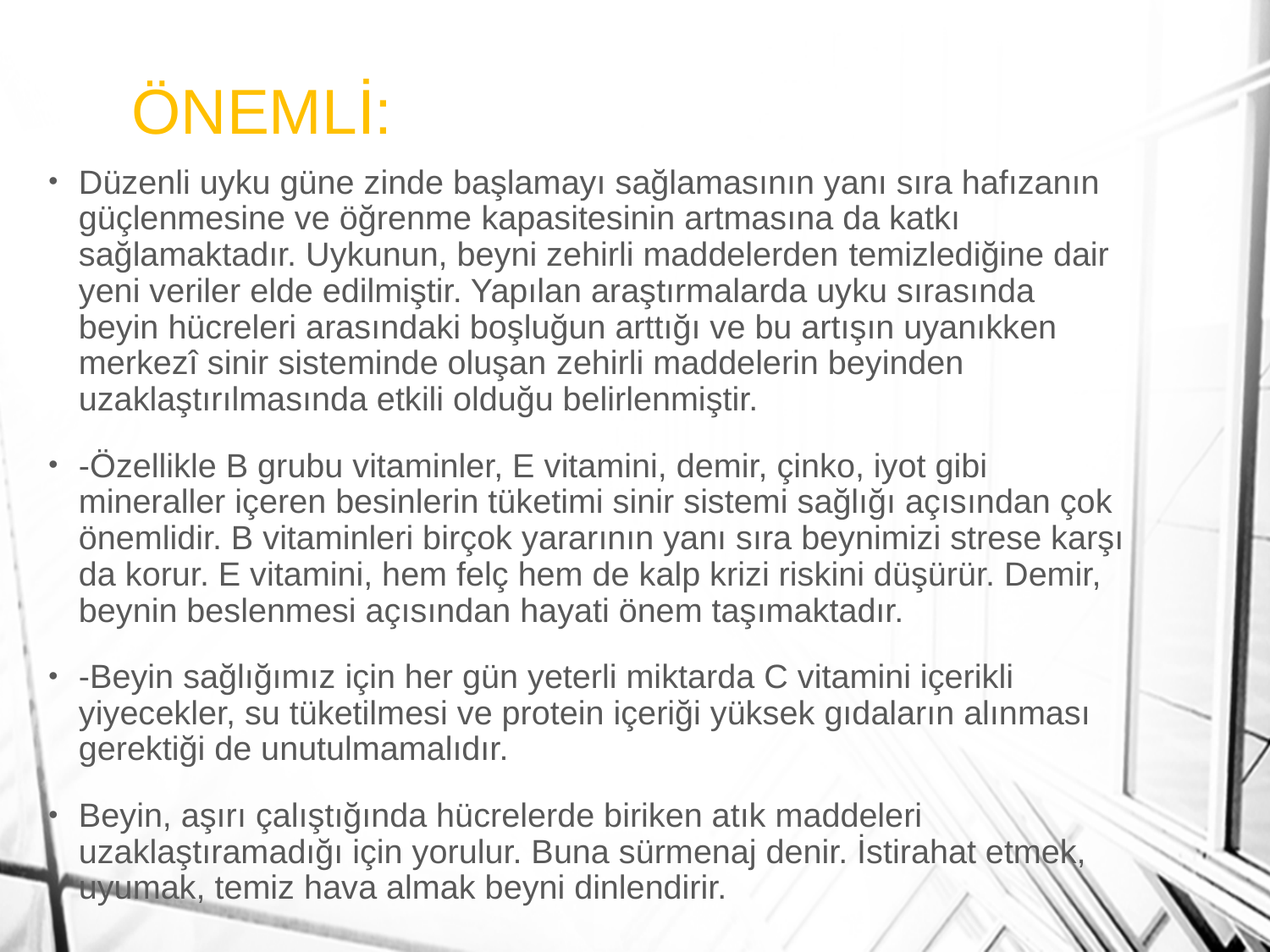

# ÖNEMLİ:
Düzenli uyku güne zinde başlamayı sağlamasının yanı sıra hafızanın güçlenmesine ve öğrenme kapasitesinin artmasına da katkı sağlamaktadır. Uykunun, beyni zehirli maddelerden temizlediğine dair yeni veriler elde edilmiştir. Yapılan araştırmalarda uyku sırasında beyin hücreleri arasındaki boşluğun arttığı ve bu artışın uyanıkken merkezî sinir sisteminde oluşan zehirli maddelerin beyinden uzaklaştırılmasında etkili olduğu belirlenmiştir.
-Özellikle B grubu vitaminler, E vitamini, demir, çinko, iyot gibi mineraller içeren besinlerin tüketimi sinir sistemi sağlığı açısından çok önemlidir. B vitaminleri birçok yararının yanı sıra beynimizi strese karşı da korur. E vitamini, hem felç hem de kalp krizi riskini düşürür. Demir, beynin beslenmesi açısından hayati önem taşımaktadır.
-Beyin sağlığımız için her gün yeterli miktarda C vitamini içerikli yiyecekler, su tüketilmesi ve protein içeriği yüksek gıdaların alınması gerektiği de unutulmamalıdır.
Beyin, aşırı çalıştığında hücrelerde biriken atık maddeleri uzaklaştıramadığı için yorulur. Buna sürmenaj denir. İstirahat etmek, uyumak, temiz hava almak beyni dinlendirir.